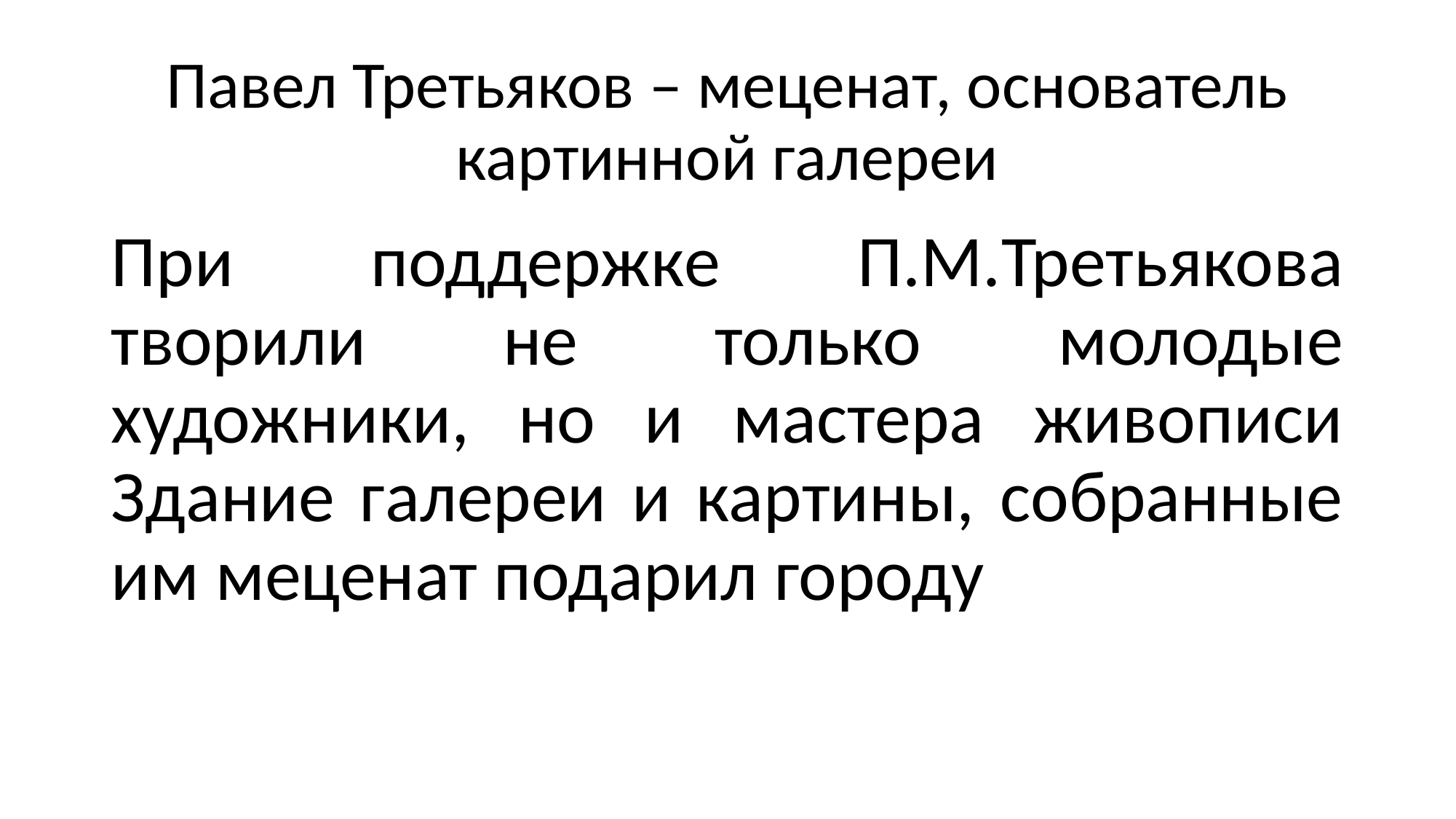

# Павел Третьяков – меценат, основатель картинной галереи
При поддержке П.М.Третьякова творили не только молодые художники, но и мастера живописи Здание галереи и картины, собранные им меценат подарил городу